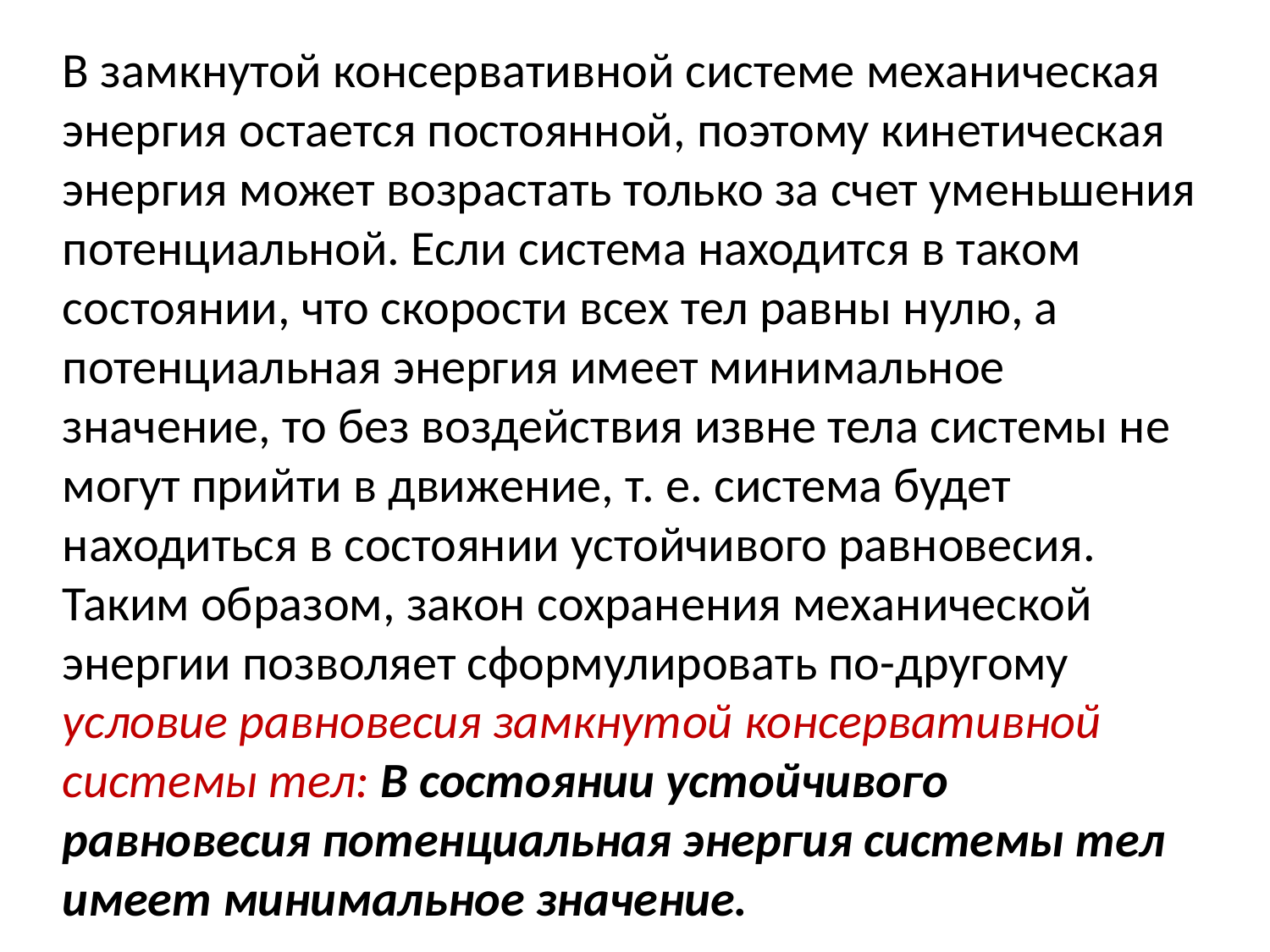

В замкнутой консервативной системе механическая энергия остается постоянной, поэтому кинетическая энергия может возрастать только за счет уменьшения потенциальной. Если система находится в таком состоянии, что скорости всех тел равны нулю, а потенциальная энергия имеет минимальное значение, то без воздействия извне тела системы не могут прийти в движение, т. е. система будет находиться в состоянии устойчивого равновесия. Таким образом, закон сохранения механической энергии позволяет сформулировать по-другому условие равновесия замкнутой консервативной системы тел: В состоянии устойчивого равновесия потенциальная энергия системы тел имеет минимальное значение.